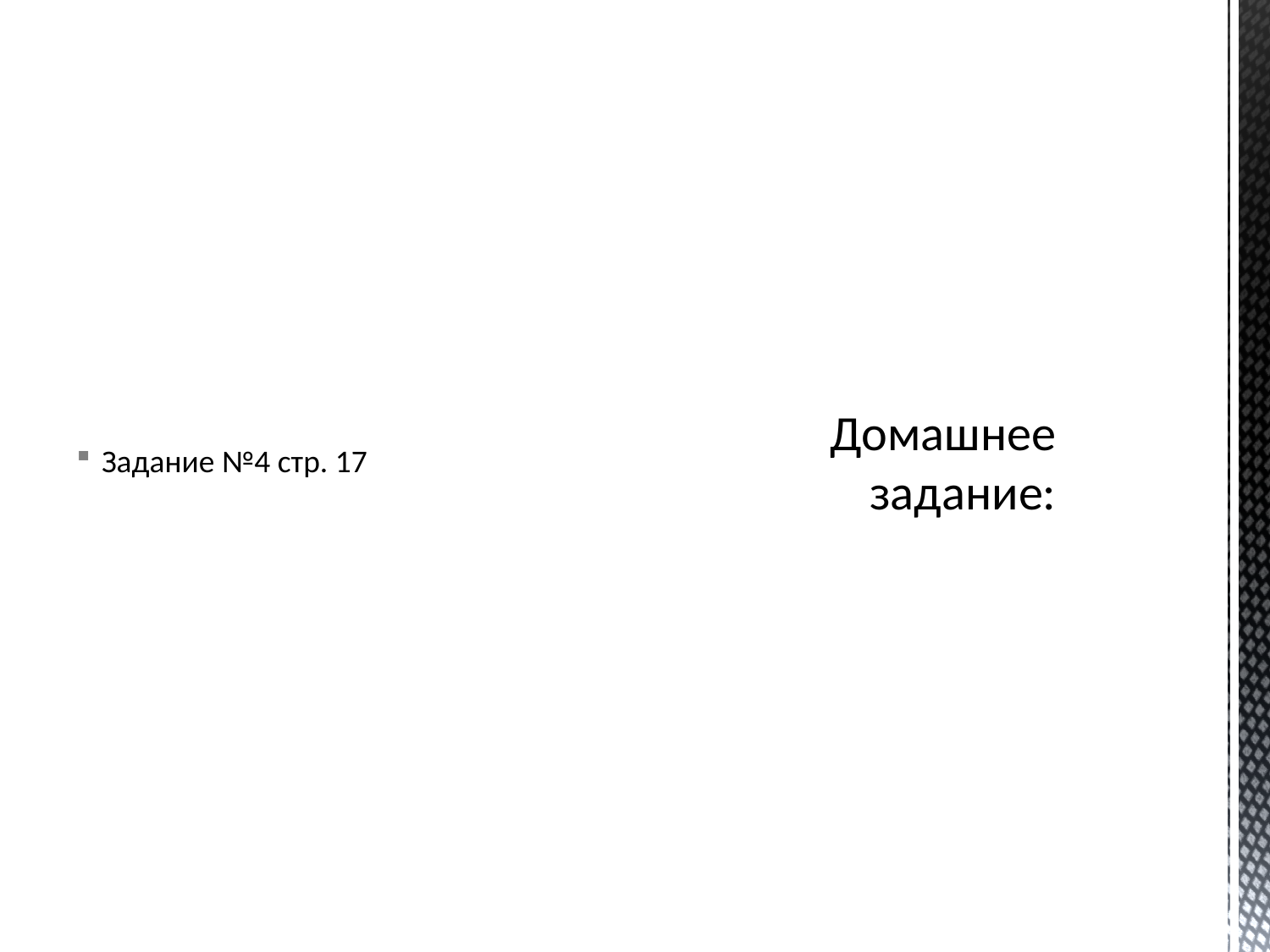

Задание №4 стр. 17
# Домашнее задание: